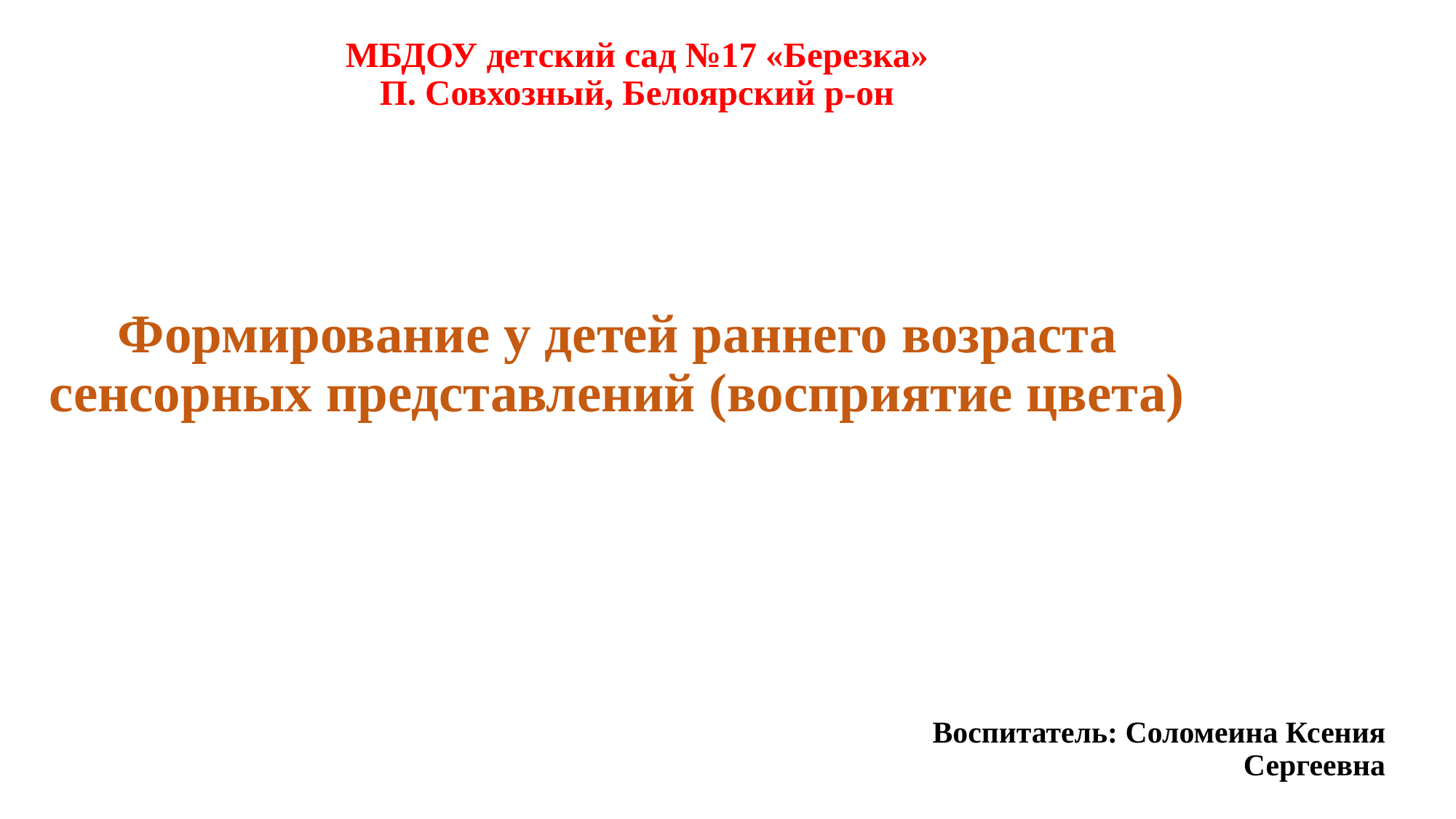

МБДОУ детский сад №17 «Березка»
П. Совхозный, Белоярский р-он
Формирование у детей раннего возраста сенсорных представлений (восприятие цвета)
Воспитатель: Соломеина Ксения Сергеевна